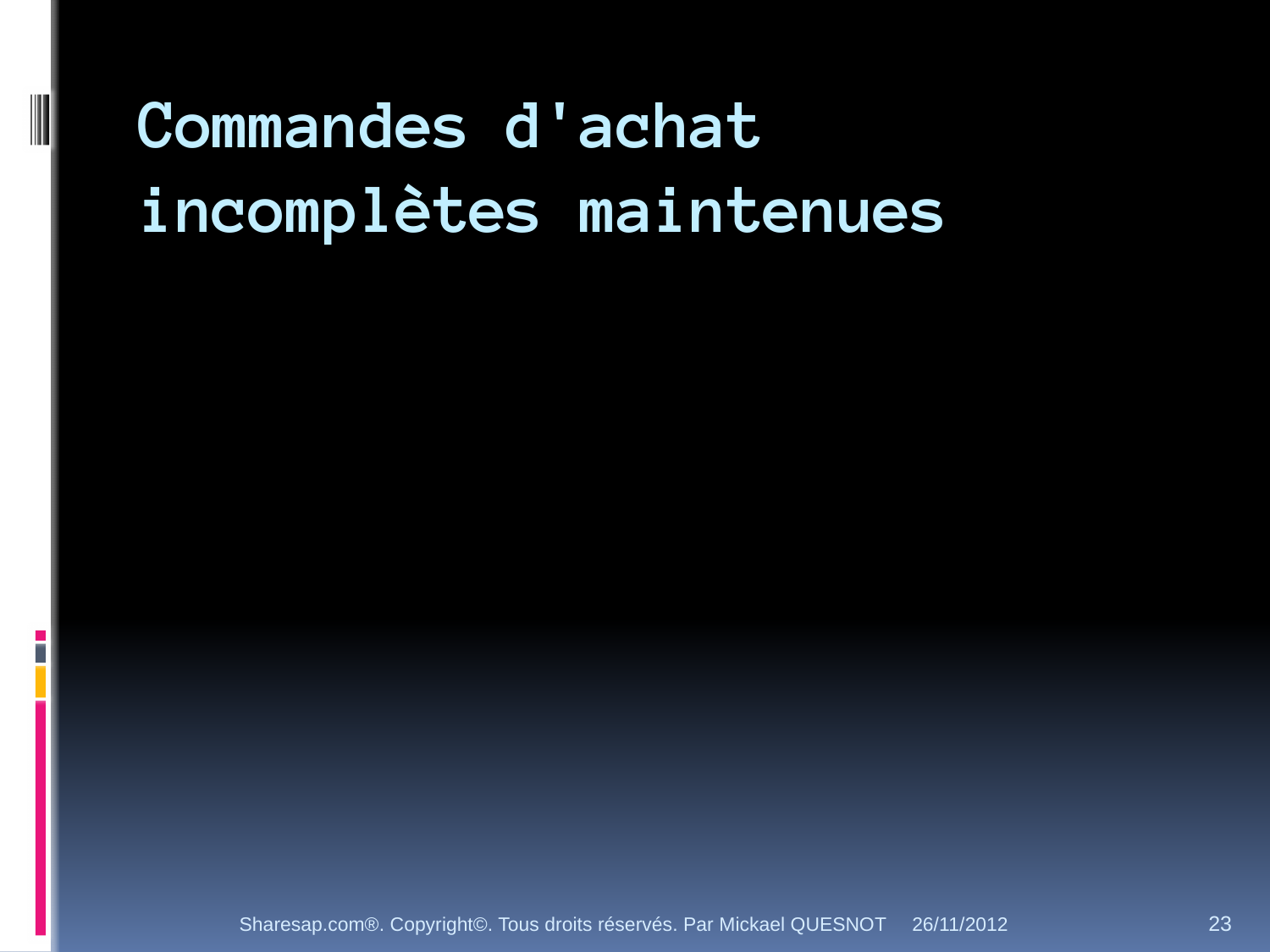

# Commandes d'achat incomplètes maintenues
Sharesap.com®. Copyright©. Tous droits réservés. Par Mickael QUESNOT
26/11/2012
23